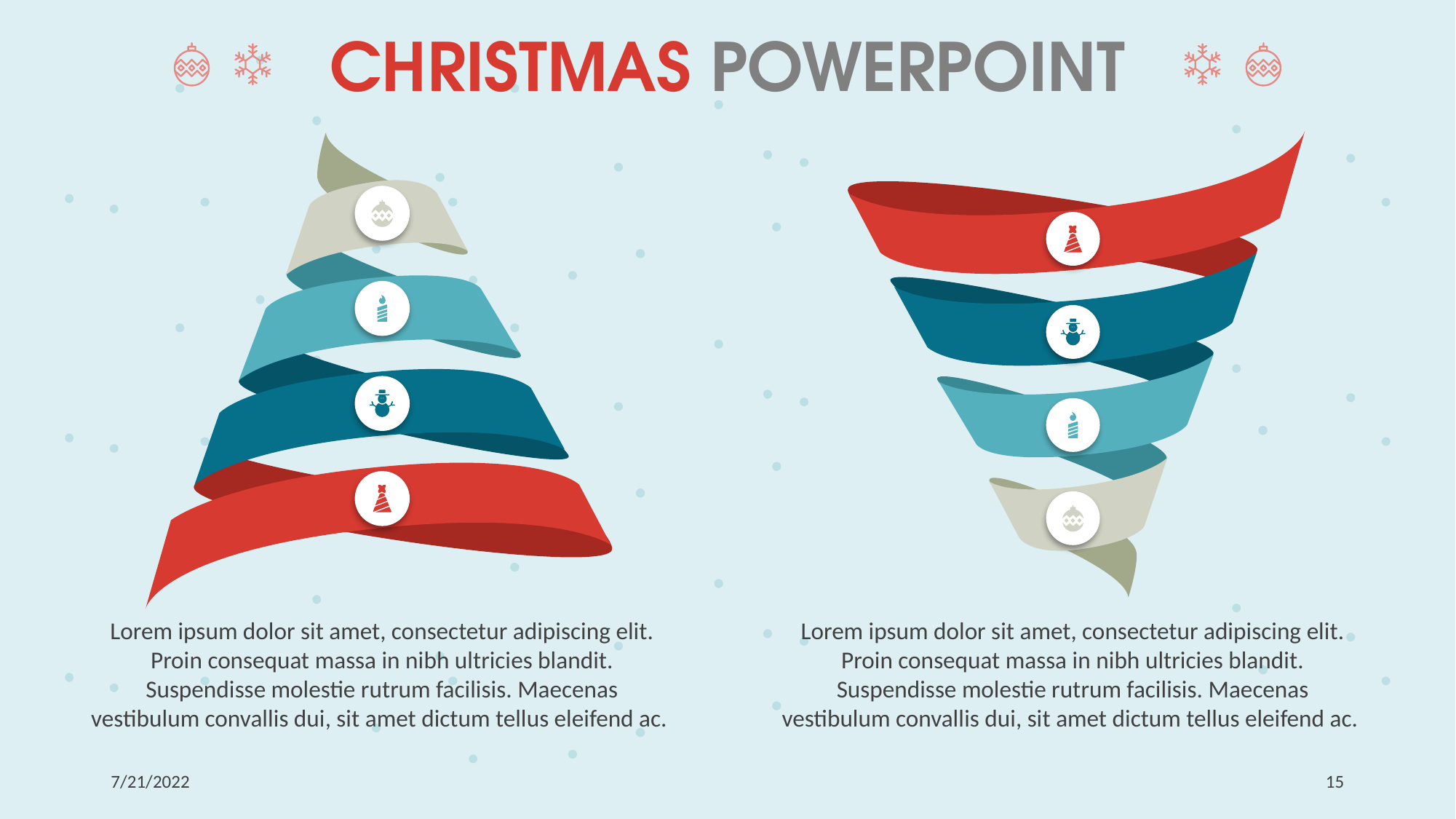

CHRISTMAS POWERPOINT

Lorem ipsum dolor sit amet, consectetur adipiscing elit. Proin consequat massa in nibh ultricies blandit. Suspendisse molestie rutrum facilisis. Maecenas vestibulum convallis dui, sit amet dictum tellus eleifend ac.
Lorem ipsum dolor sit amet, consectetur adipiscing elit. Proin consequat massa in nibh ultricies blandit. Suspendisse molestie rutrum facilisis. Maecenas vestibulum convallis dui, sit amet dictum tellus eleifend ac.
7/21/2022
15